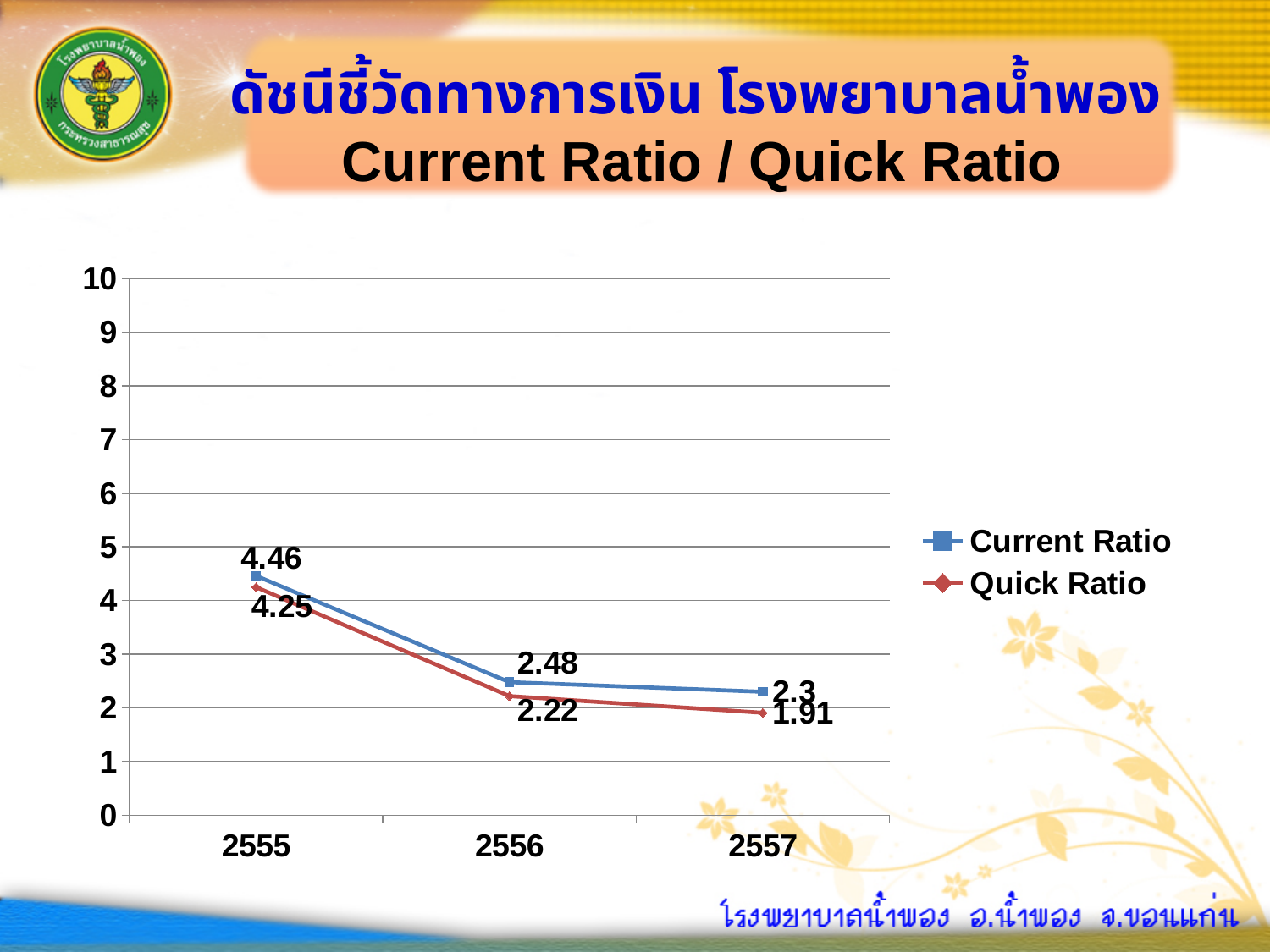

# ดัชนีชี้วัดทางการเงิน โรงพยาบาลน้ำพอง Current Ratio / Quick Ratio

### Chart

| Category | Current Ratio  | Quick Ratio  |
|---|---|---|
| 2555 | 4.46 | 4.25 |
| 2556 | 2.48 | 2.22 |
| 2557 | 2.3 | 1.9100000000000001 |